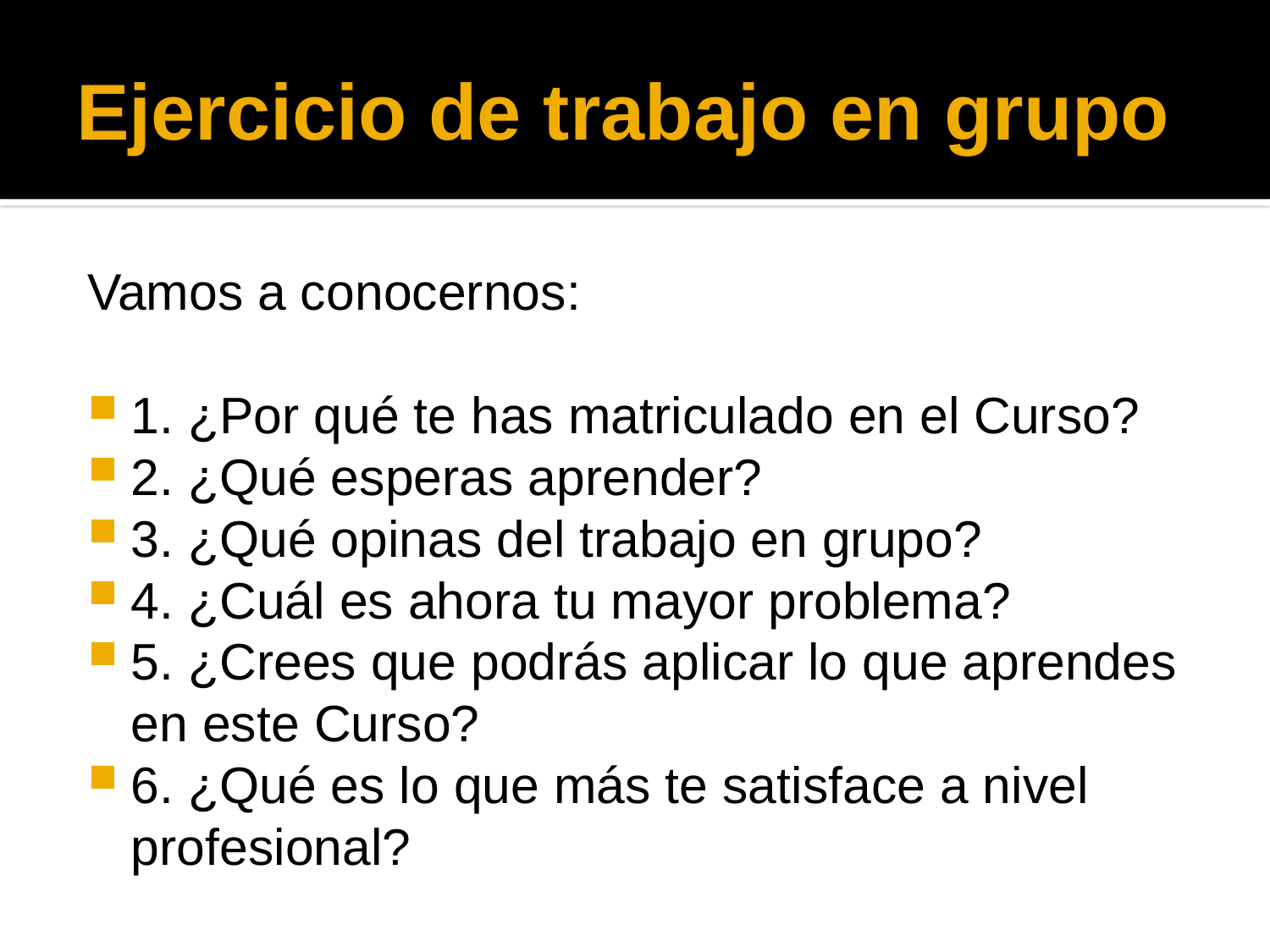

# Ejercicio de trabajo en grupo
Vamos a conocernos:

1. ¿Por qué te has matriculado en el Curso?
2. ¿Qué esperas aprender?
3. ¿Qué opinas del trabajo en grupo?
4. ¿Cuál es ahora tu mayor problema?
5. ¿Crees que podrás aplicar lo que aprendes en este Curso?
6. ¿Qué es lo que más te satisface a nivel profesional?